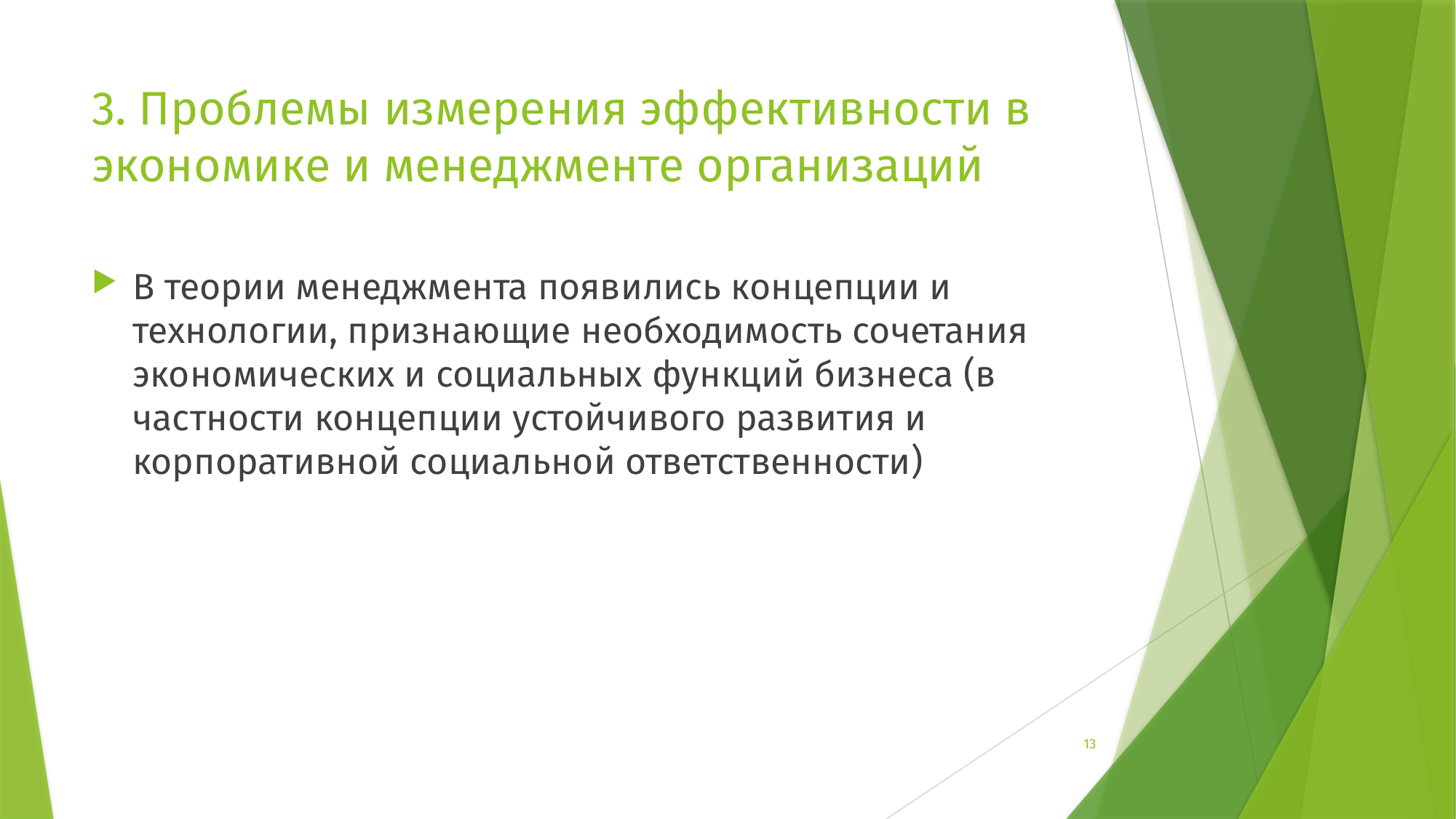

# 3. Проблемы измерения эффективности в экономике и менеджменте организаций
В теории менеджмента появились концепции и технологии, признающие необходимость сочетания экономических и социальных функций бизнеса (в частности концепции устойчивого развития и корпоративной социальной ответственности)
13